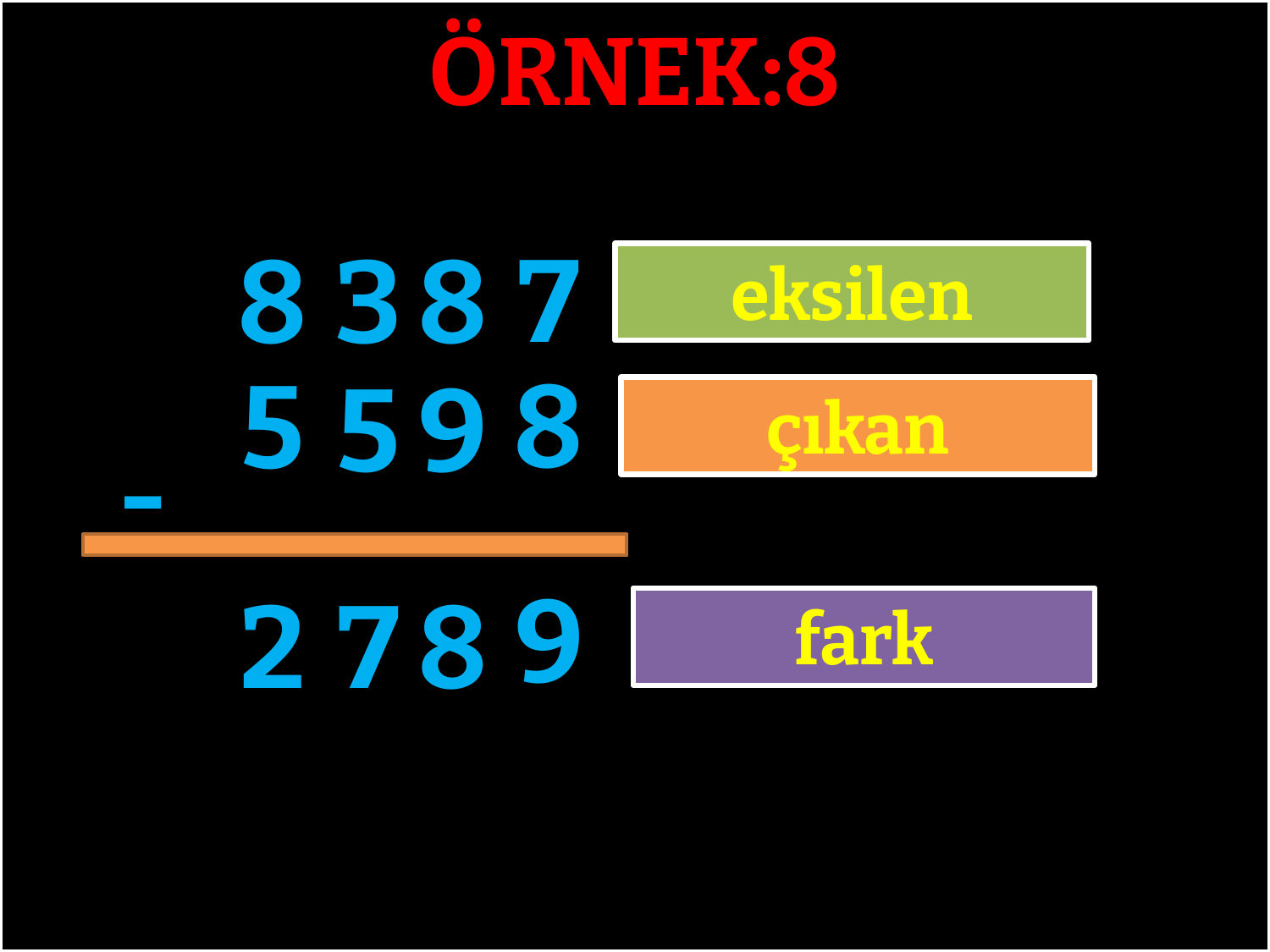

ÖRNEK:8
7
8
3
8
eksilen
#
8
5
5
9
çıkan
-

9
2
7
8
fark